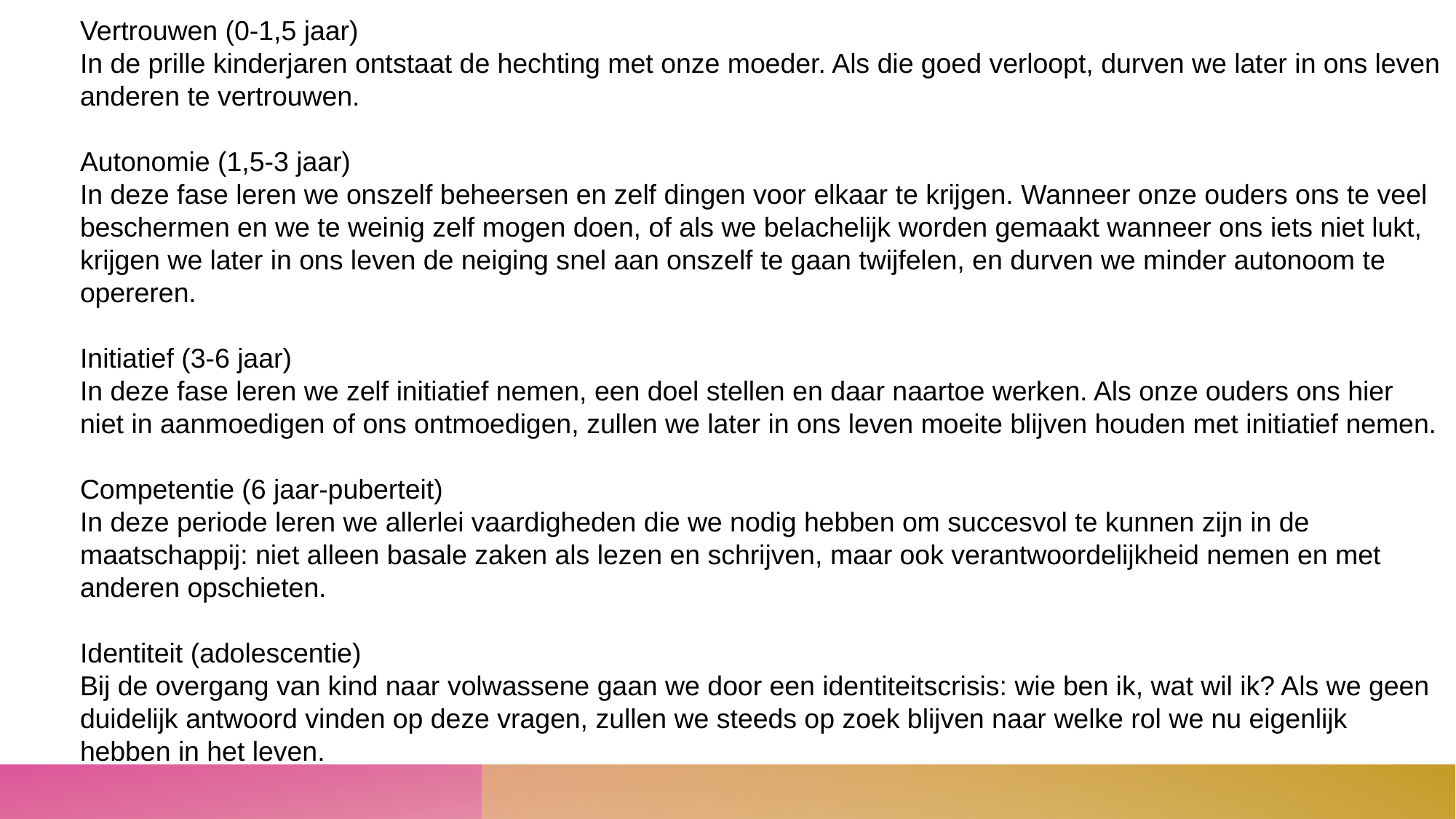

Vertrouwen (0-1,5 jaar)
In de prille kinderjaren ontstaat de hechting met onze moeder. Als die goed verloopt, durven we later in ons leven anderen te vertrouwen.

Autonomie (1,5-3 jaar)
In deze fase leren we onszelf beheersen en zelf dingen voor elkaar te krijgen. Wanneer onze ouders ons te veel beschermen en we te weinig zelf mogen doen, of als we belachelijk worden gemaakt wanneer ons iets niet lukt, krijgen we later in ons leven de neiging snel aan onszelf te gaan twijfelen, en durven we minder autonoom te opereren.

Initiatief (3-6 jaar)
In deze fase leren we zelf initiatief nemen, een doel stellen en daar naartoe werken. Als onze ouders ons hier niet in aanmoedigen of ons ontmoedigen, zullen we later in ons leven moeite blijven houden met initiatief nemen.

Competentie (6 jaar-puberteit)
In deze periode leren we allerlei vaardigheden die we nodig hebben om succesvol te kunnen zijn in de maatschappij: niet alleen basale zaken als lezen en schrijven, maar ook verantwoordelijkheid nemen en met anderen opschieten.

Identiteit (adolescentie)
Bij de overgang van kind naar volwassene gaan we door een identiteitscrisis: wie ben ik, wat wil ik? Als we geen duidelijk antwoord vinden op deze vragen, zullen we steeds op zoek blijven naar welke rol we nu eigenlijk hebben in het leven.